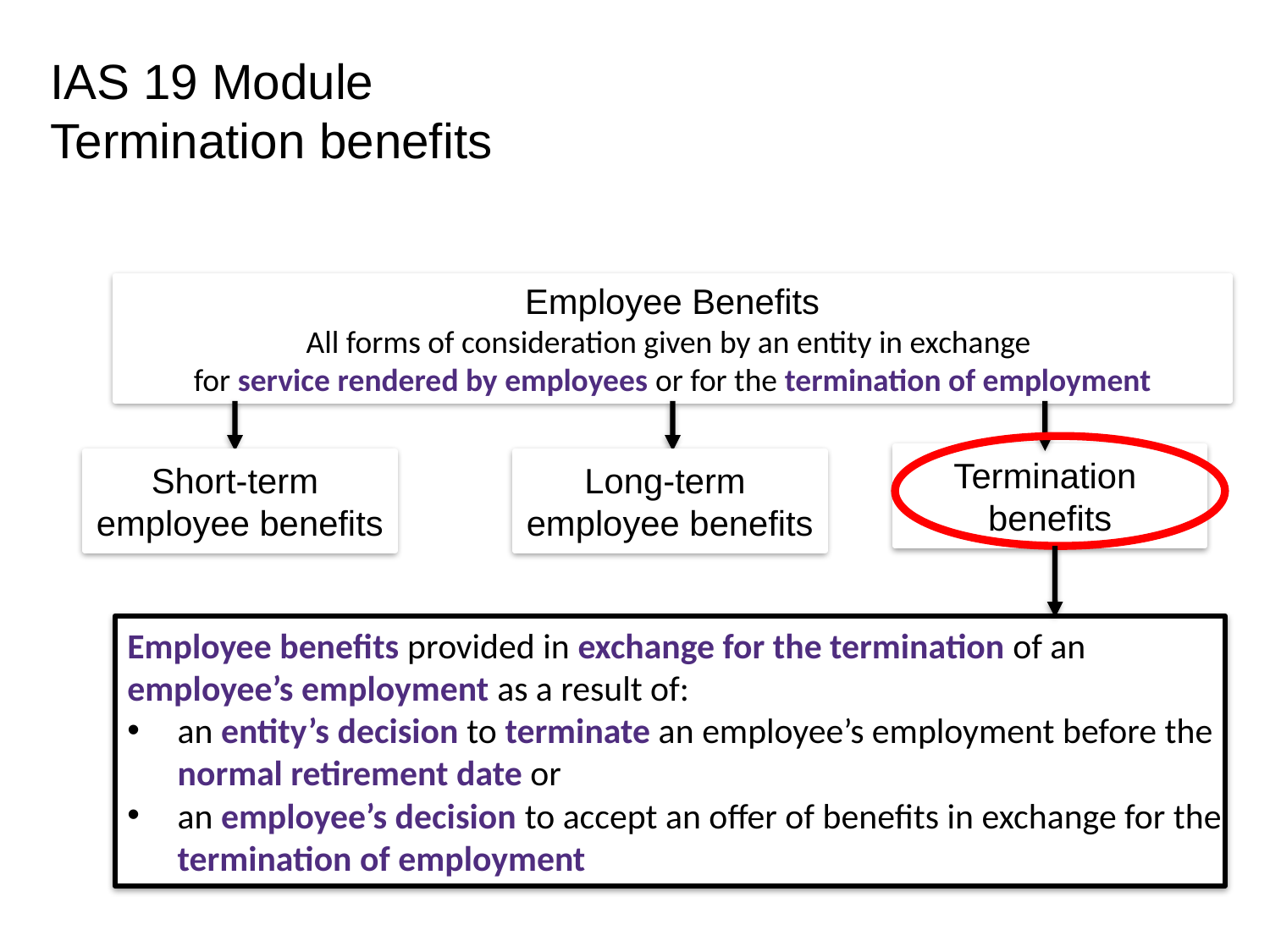

# IAS 19 Module Termination benefits
Employee Benefits
All forms of consideration given by an entity in exchange
for service rendered by employees or for the termination of employment

Termination
benefits
Short-term
employee benefits
Long-term
employee benefits

Employee benefits provided in exchange for the termination of an
employee’s employment as a result of:
an entity’s decision to terminate an employee’s employment before the
normal retirement date or
an employee’s decision to accept an offer of benefits in exchange for the
termination of employment